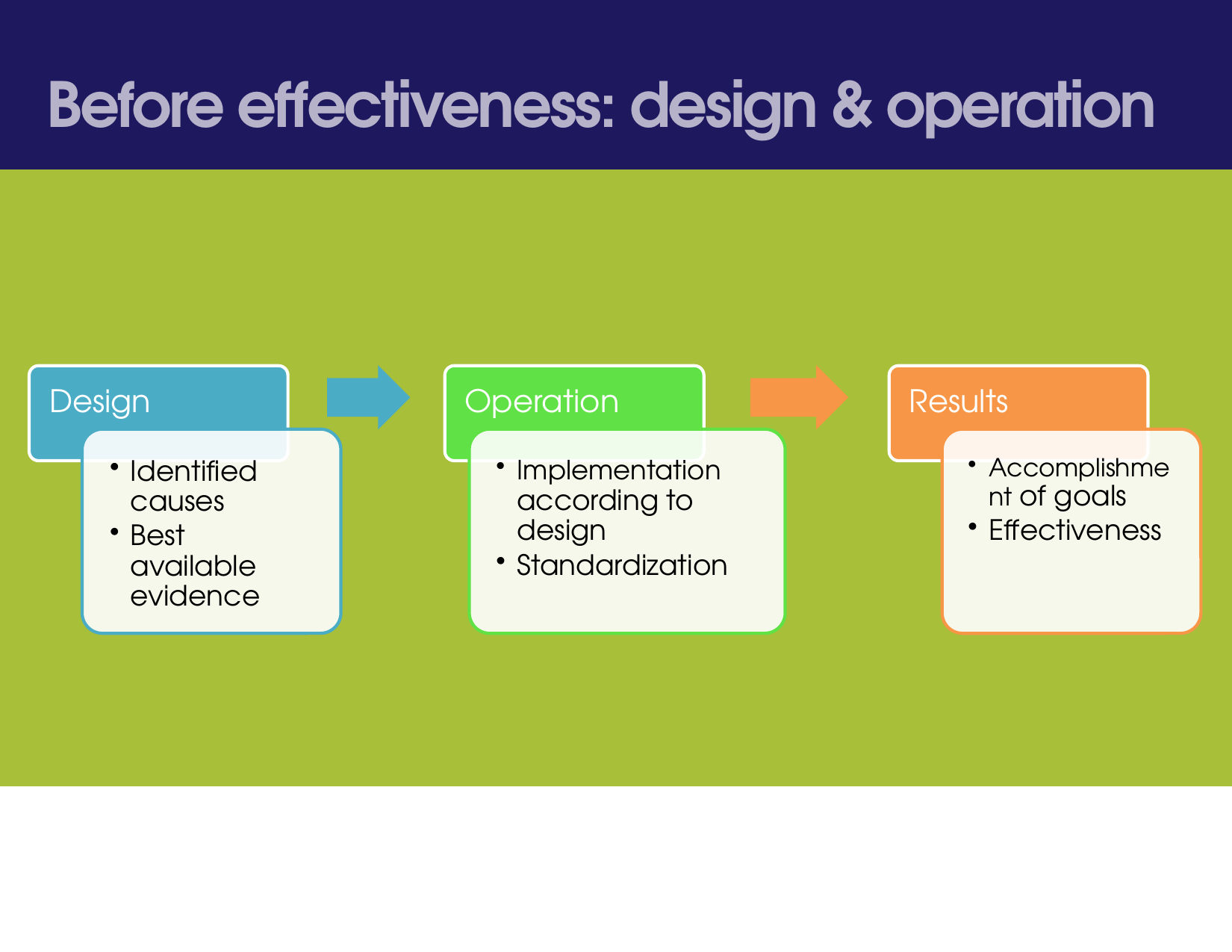

Before effectiveness: design & operation
Design
Identified causes
Best available evidence

Operation
Implementation according to design
Standardization

Results
Accomplishment of goals
Effectiveness